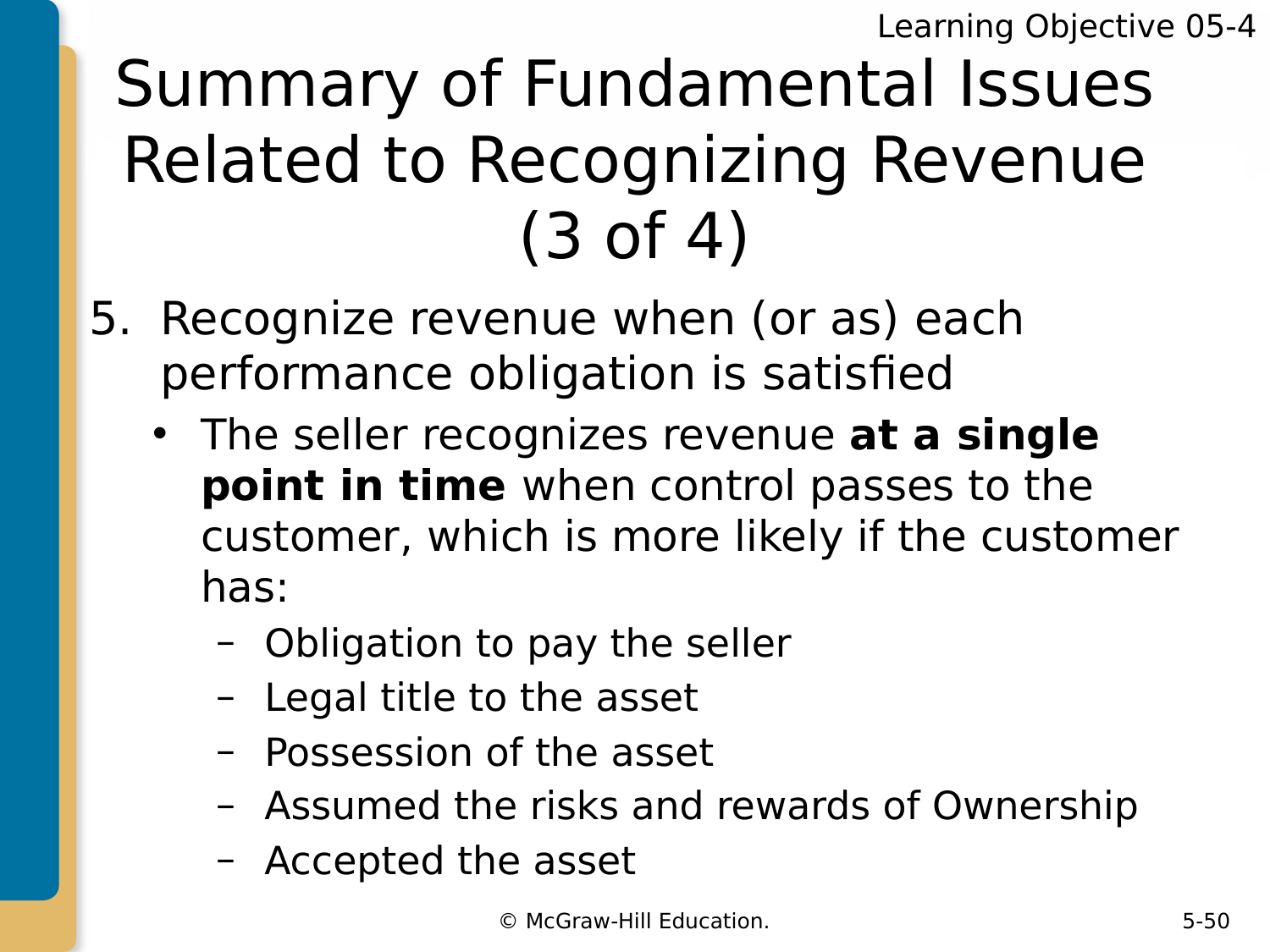

Learning Objective 05-4
# Summary of Fundamental Issues Related to Recognizing Revenue (3 of 4)
Recognize revenue when (or as) each performance obligation is satisfied
The seller recognizes revenue at a single point in time when control passes to the customer, which is more likely if the customer has:
Obligation to pay the seller
Legal title to the asset
Possession of the asset
Assumed the risks and rewards of Ownership
Accepted the asset